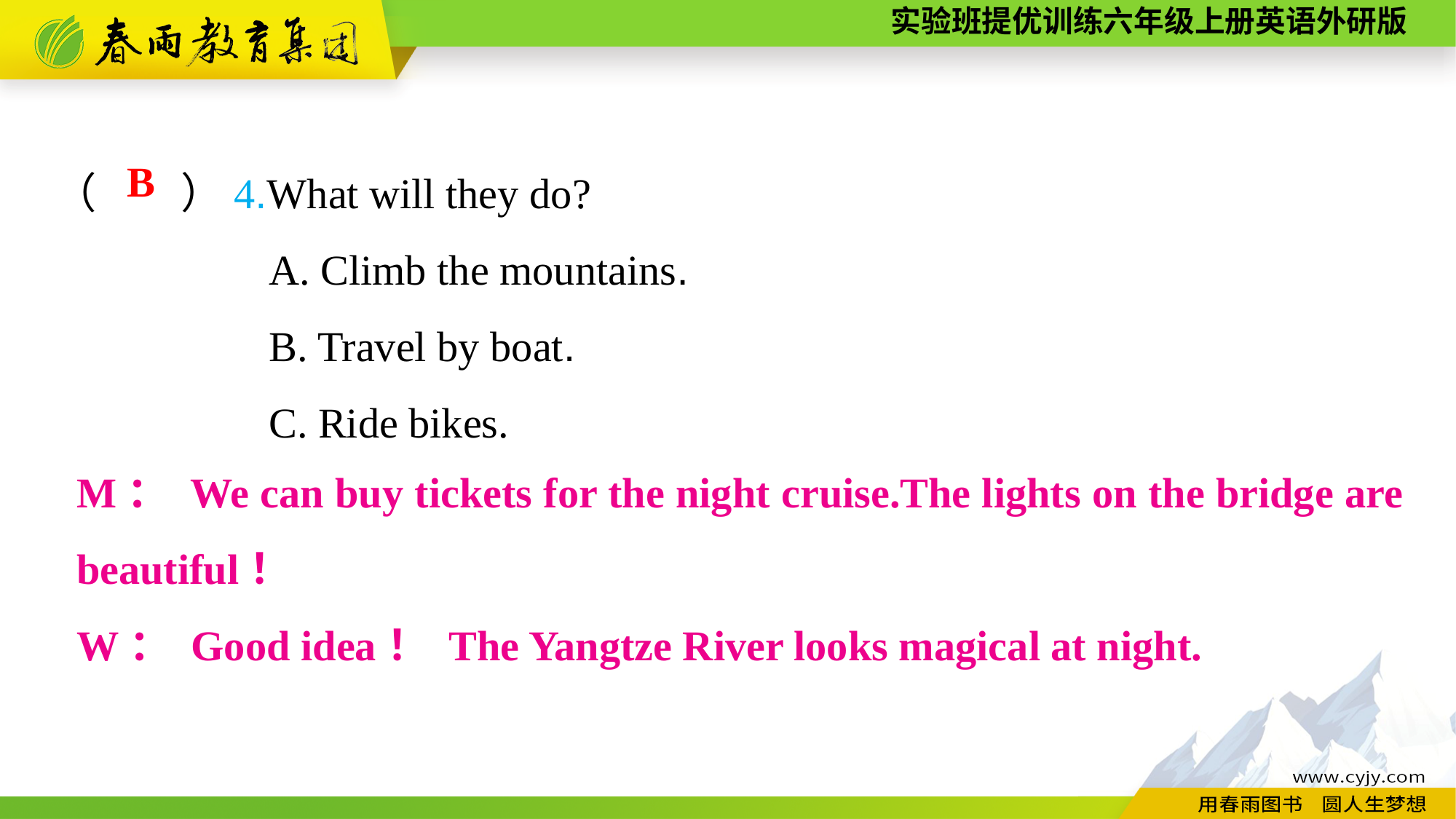

（　　）4.What will they do?
A. Climb the mountains.
B. Travel by boat.
C. Ride bikes.
B
M： We can buy tickets for the night cruise.The lights on the bridge are beautiful！
W： Good idea！ The Yangtze River looks magical at night.